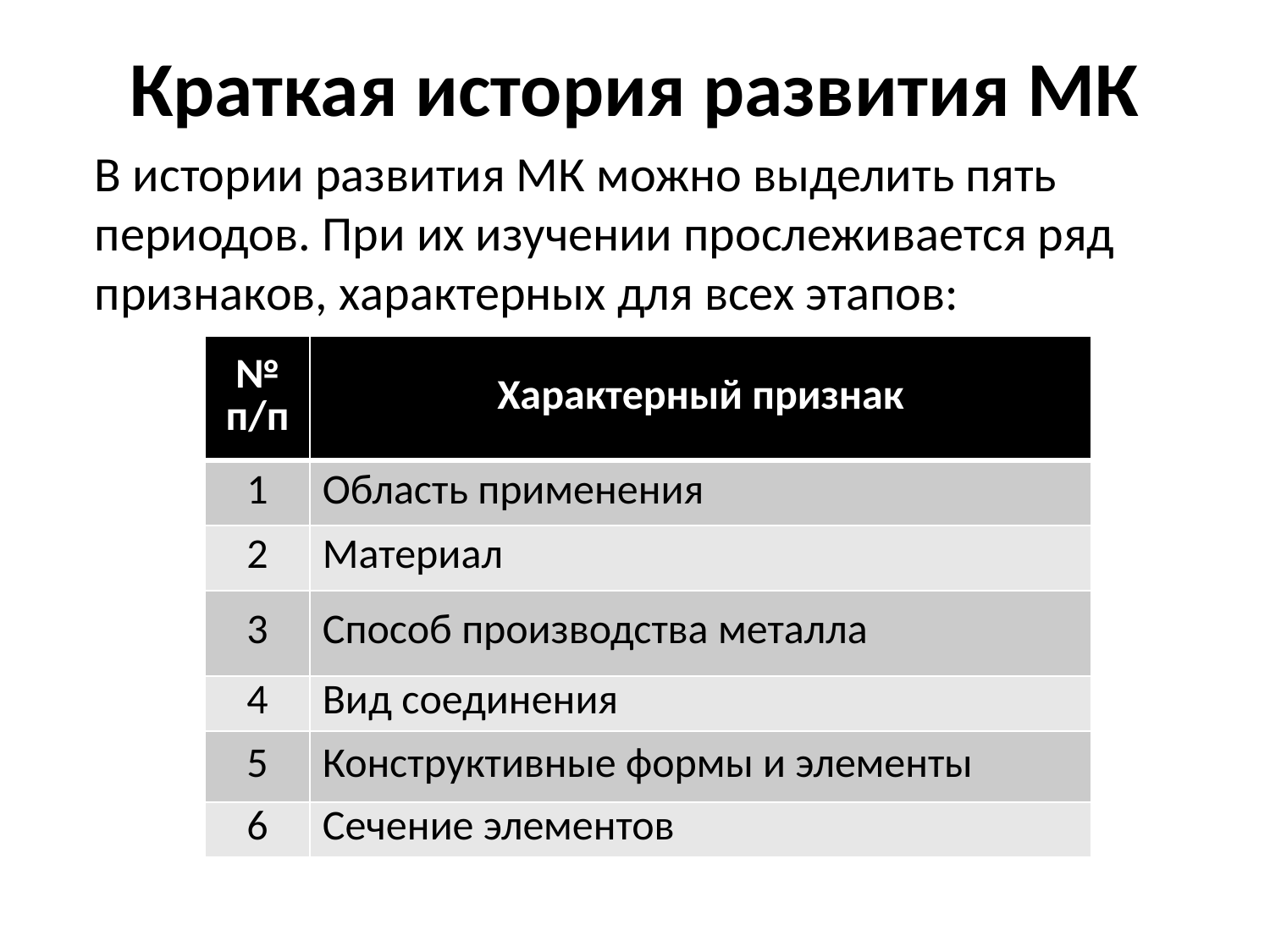

# Краткая история развития МК
В истории развития МК можно выделить пять периодов. При их изучении прослеживается ряд признаков, характерных для всех этапов:

| № п/п | Характерный признак |
| --- | --- |
| 1 | Область применения |
| 2 | Материал |
| 3 | Способ производства металла |
| 4 | Вид соединения |
| 5 | Конструктивные формы и элементы |
| 6 | Сечение элементов |